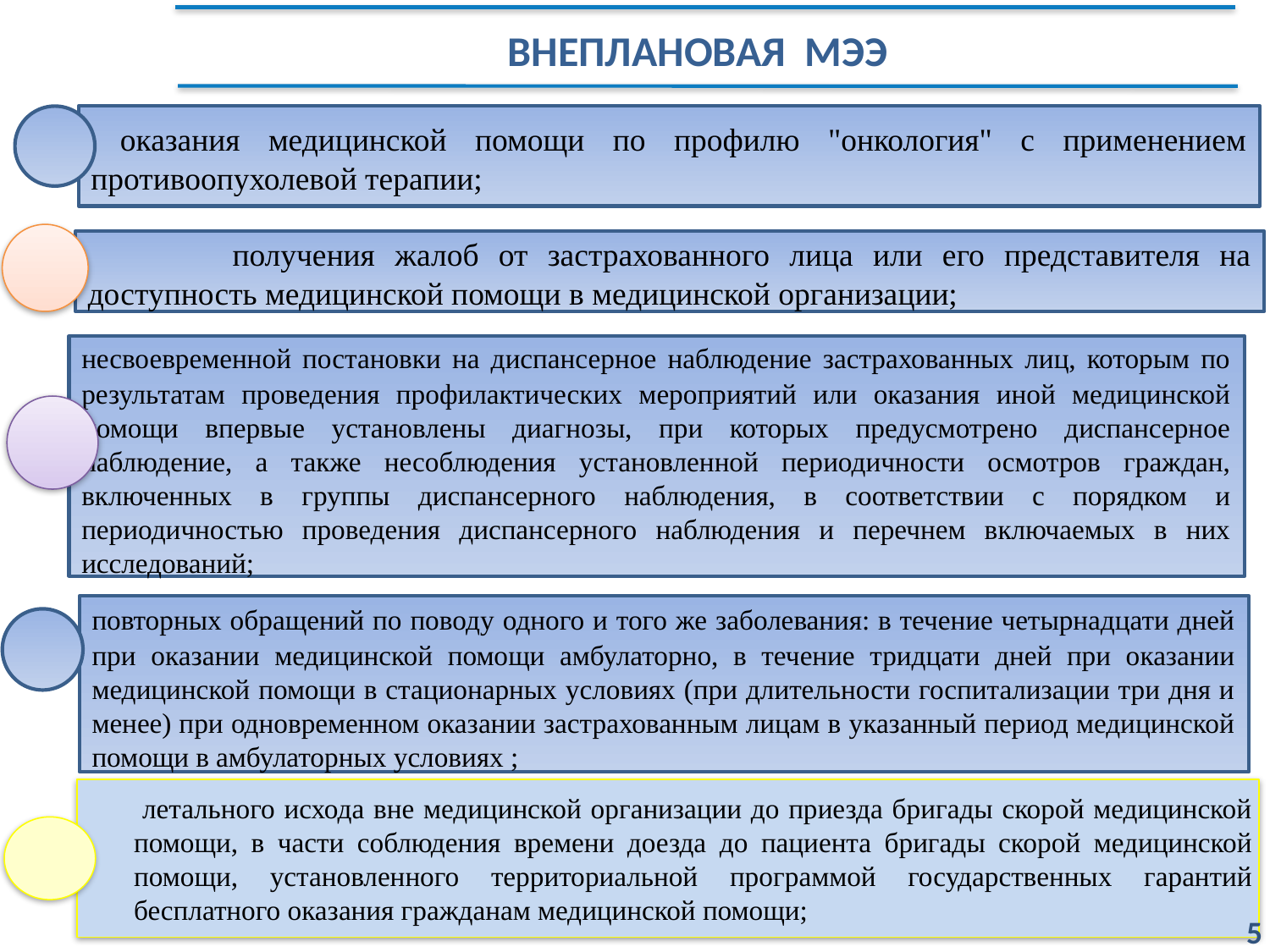

Внеплановая  МЭЭ

﻿ оказания медицинской помощи по профилю "онкология" с применением противоопухолевой терапии;

      ﻿ получения жалоб от застрахованного лица или его представителя на доступность медицинской помощи в медицинской организации;
﻿несвоевременной постановки на диспансерное наблюдение застрахованных лиц, которым по результатам проведения профилактических мероприятий или оказания иной медицинской помощи впервые установлены диагнозы, при которых предусмотрено диспансерное наблюдение, а также несоблюдения установленной периодичности осмотров граждан, включенных в группы диспансерного наблюдения, в соответствии с порядком и периодичностью проведения диспансерного наблюдения и перечнем включаемых в них исследований;

﻿повторных обращений по поводу одного и того же заболевания: в течение четырнадцати дней при оказании медицинской помощи амбулаторно, в течение тридцати дней при оказании медицинской помощи в стационарных условиях (при длительности госпитализации три дня и менее) при одновременном оказании застрахованным лицам в указанный период медицинской помощи в амбулаторных условиях ;

 летального исхода вне медицинской организации до приезда бригады скорой медицинской помощи, в части соблюдения времени доезда до пациента бригады скорой медицинской помощи, установленного территориальной программой государственных гарантий бесплатного оказания гражданам медицинской помощи;

5